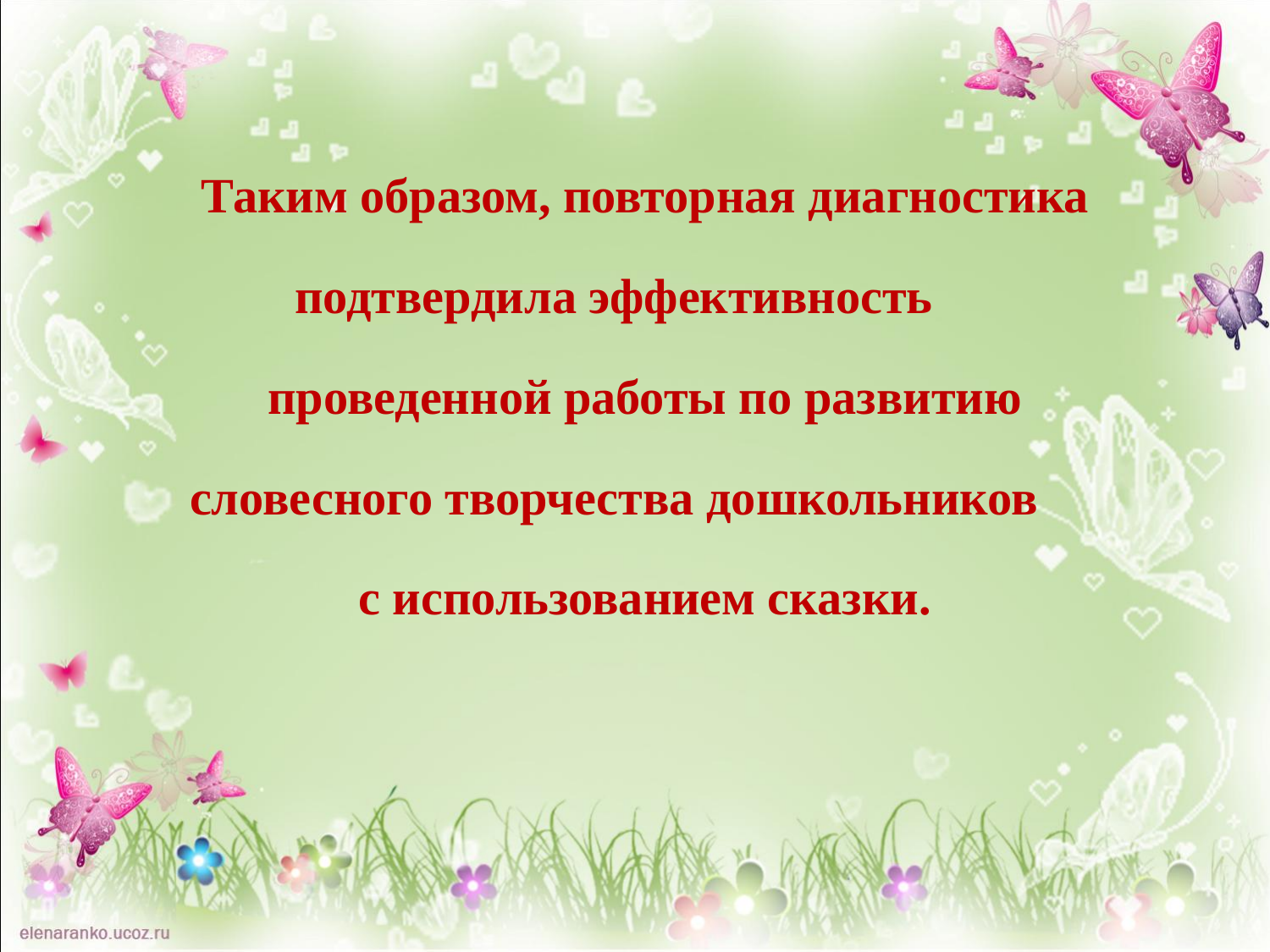

Таким образом, повторная диагностика подтвердила эффективность
проведенной работы по развитию словесного творчества дошкольников
с использованием сказки.